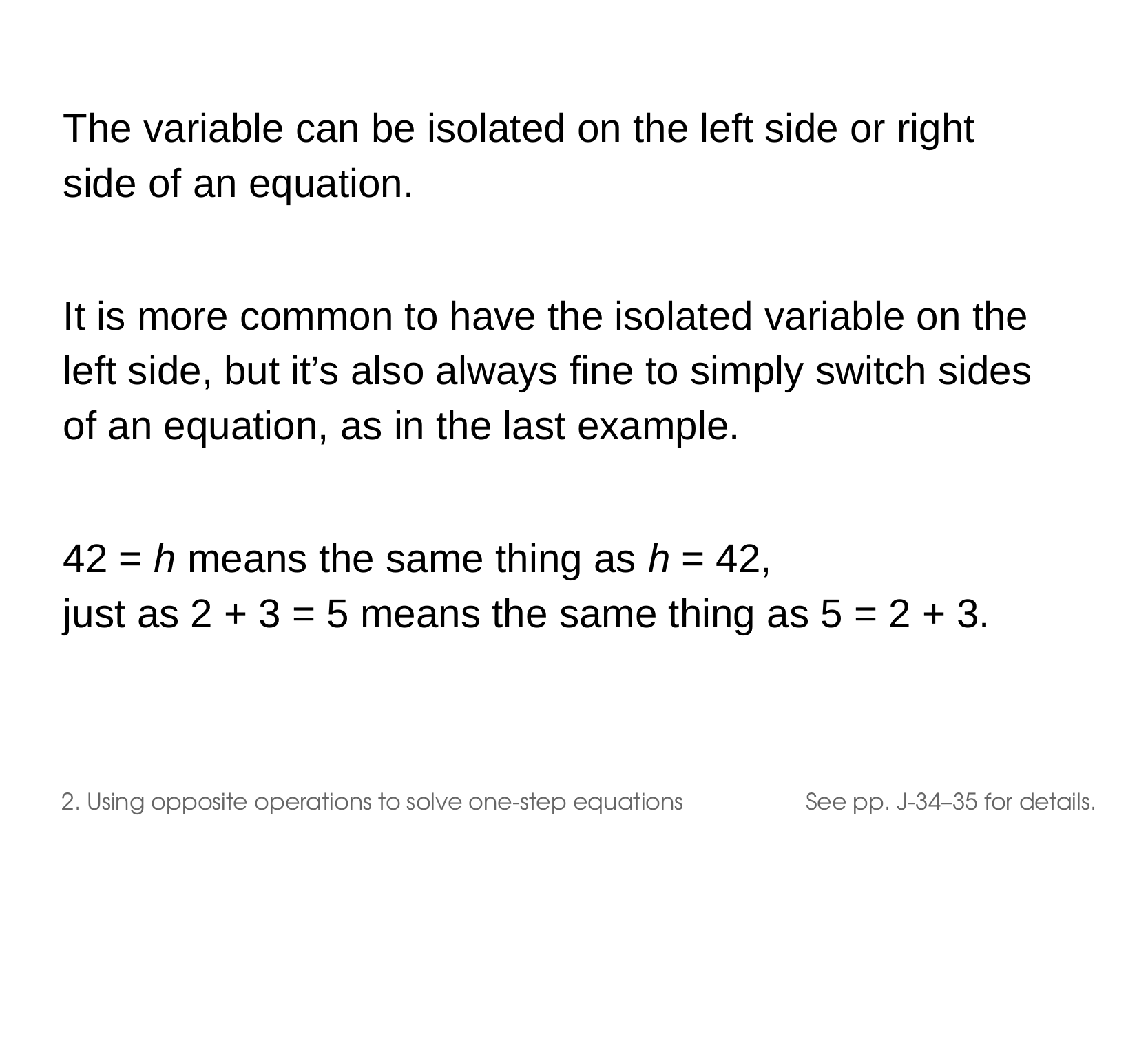

The variable can be isolated on the left side or right side of an equation.

It is more common to have the isolated variable on the left side, but it’s also always fine to simply switch sides of an equation, as in the last example.

42 = h means the same thing as h = 42,
just as 2 + 3 = 5 means the same thing as 5 = 2 + 3.
2. Using opposite operations to solve one-step equations
See pp. J-34–35 for details.